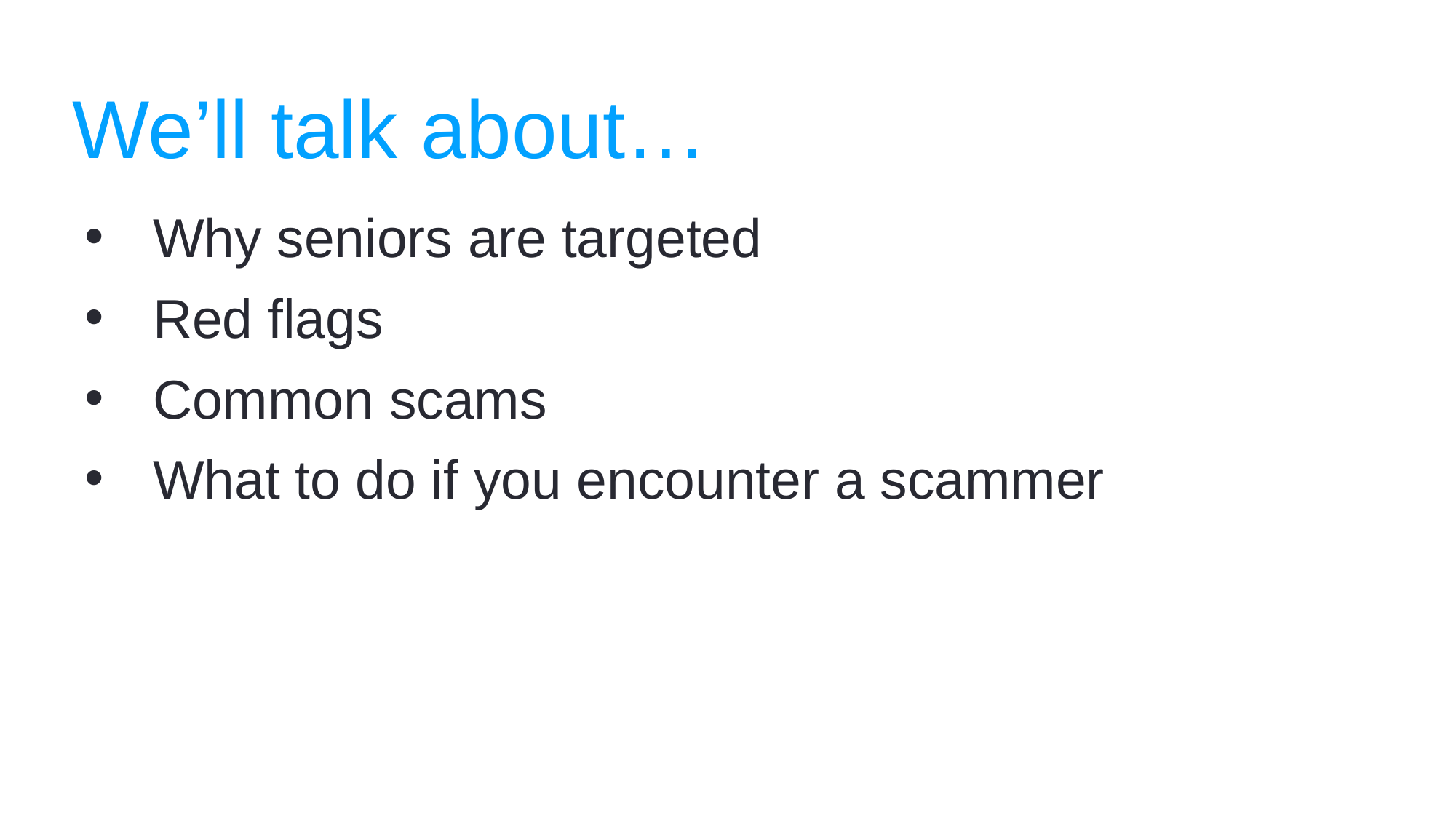

# We’ll talk about…
Why seniors are targeted
Red flags
Common scams
What to do if you encounter a scammer